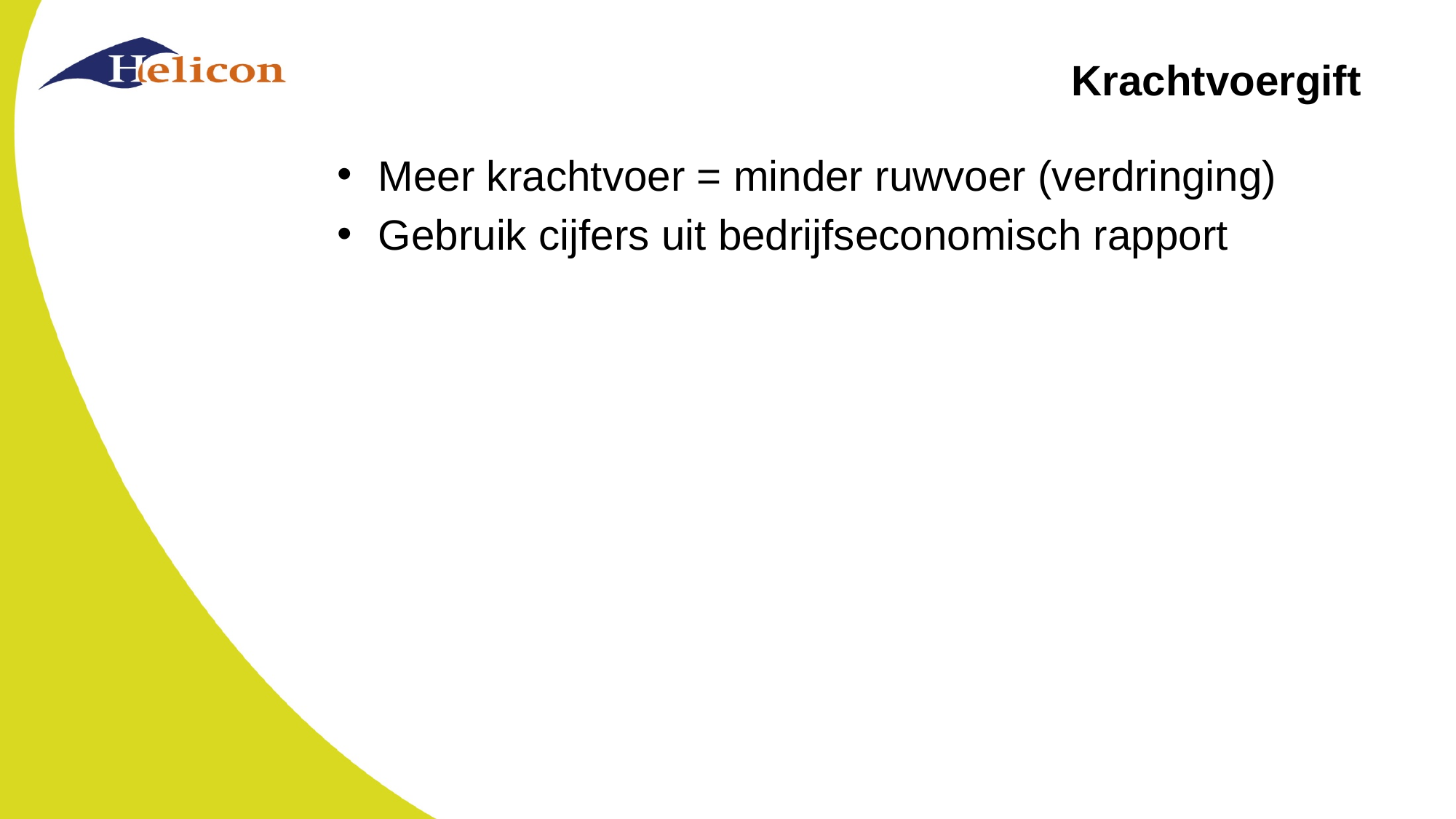

# Krachtvoergift
Meer krachtvoer = minder ruwvoer (verdringing)
Gebruik cijfers uit bedrijfseconomisch rapport